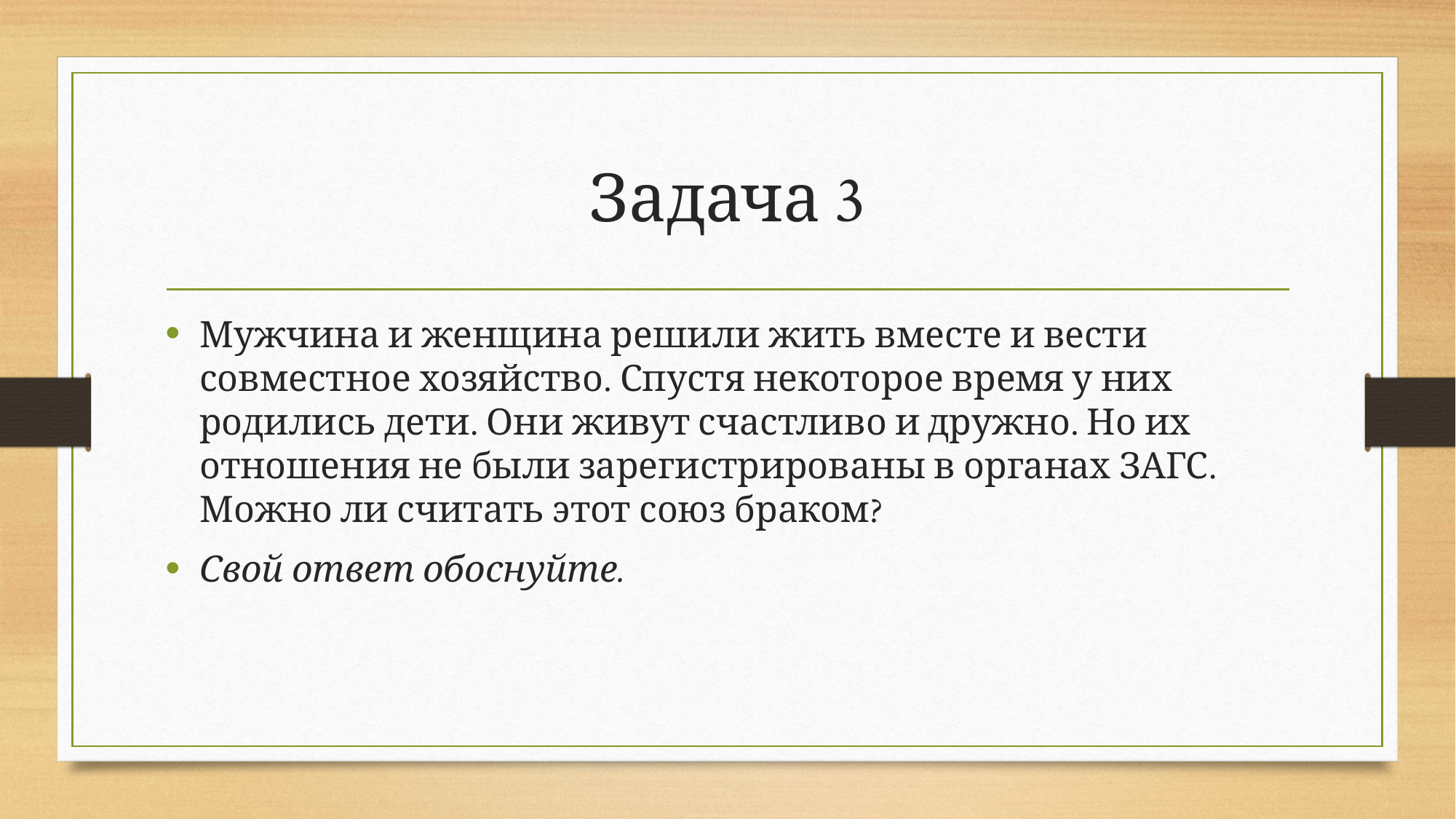

# Задача 3
Мужчина и женщина решили жить вместе и вести совместное хозяйство. Спустя некоторое время у них родились дети. Они живут счастливо и дружно. Но их отношения не были зарегистрированы в органах ЗАГС. Можно ли считать этот союз браком?
Свой ответ обоснуйте.